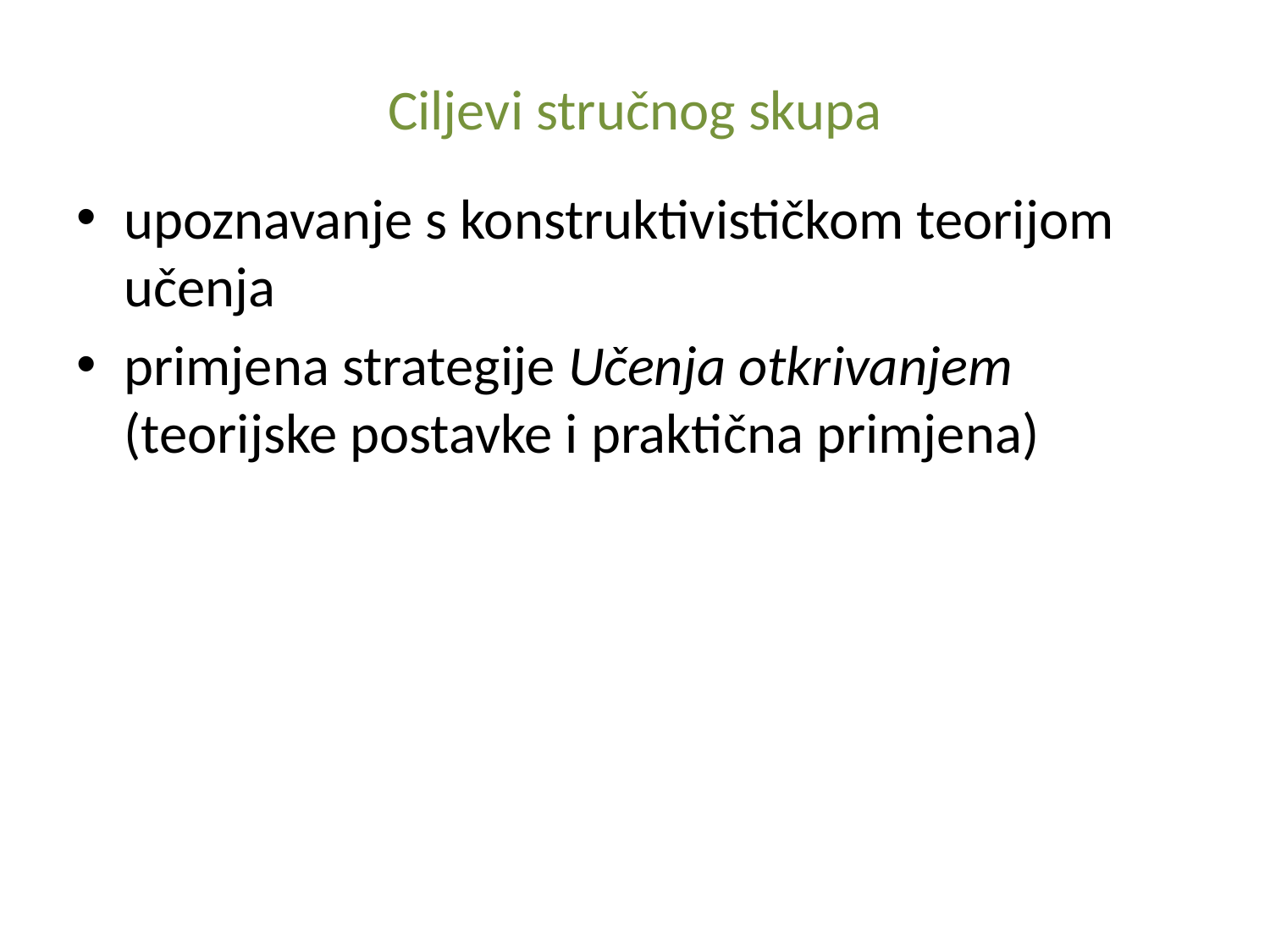

# Ciljevi stručnog skupa
upoznavanje s konstruktivističkom teorijom učenja
primjena strategije Učenja otkrivanjem (teorijske postavke i praktična primjena)